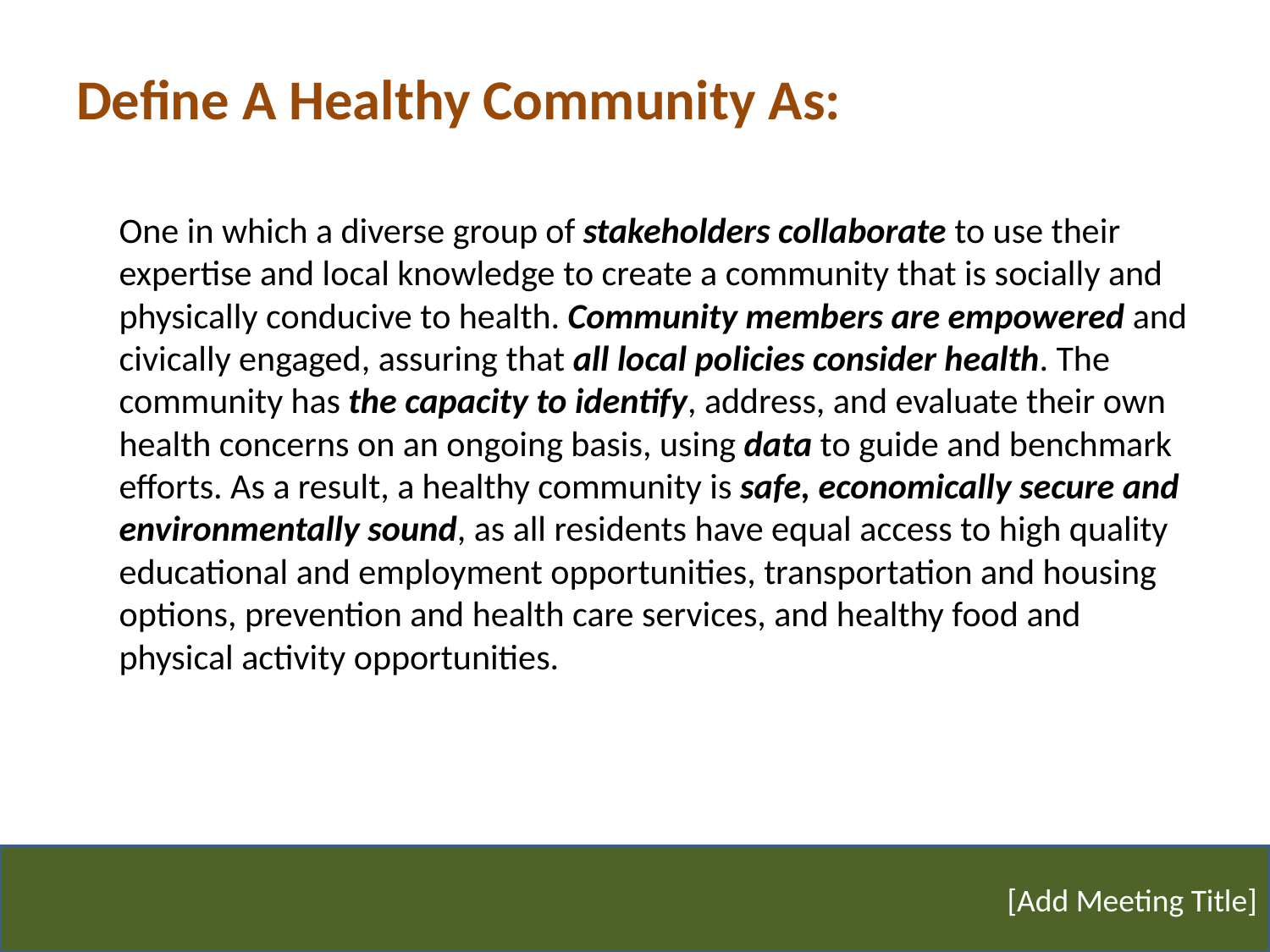

# Define A Healthy Community As:
One in which a diverse group of stakeholders collaborate to use their expertise and local knowledge to create a community that is socially and physically conducive to health. Community members are empowered and civically engaged, assuring that all local policies consider health. The community has the capacity to identify, address, and evaluate their own health concerns on an ongoing basis, using data to guide and benchmark efforts. As a result, a healthy community is safe, economically secure and environmentally sound, as all residents have equal access to high quality educational and employment opportunities, transportation and housing options, prevention and health care services, and healthy food and physical activity opportunities.

[Add Meeting Title]